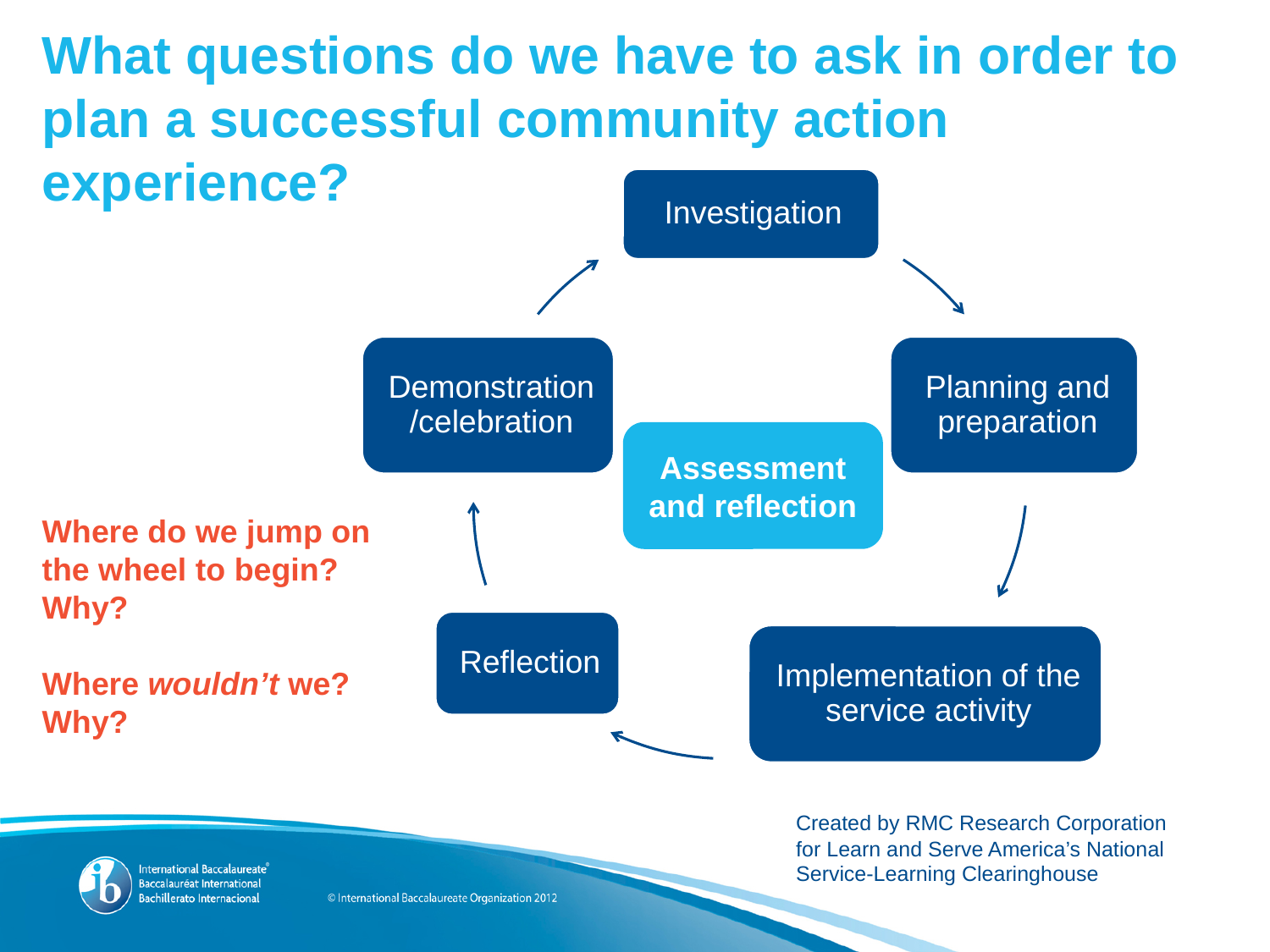

What questions do we have to ask in order to plan a successful community action experience?
Investigation
Planning and preparation
Implementation of the service activity
Reflection
Demonstration/celebration
Assessment and reflection
Where do we jump on the wheel to begin? Why?

Where wouldn’t we? Why?
Created by RMC Research Corporation
for Learn and Serve America’s National Service-Learning Clearinghouse